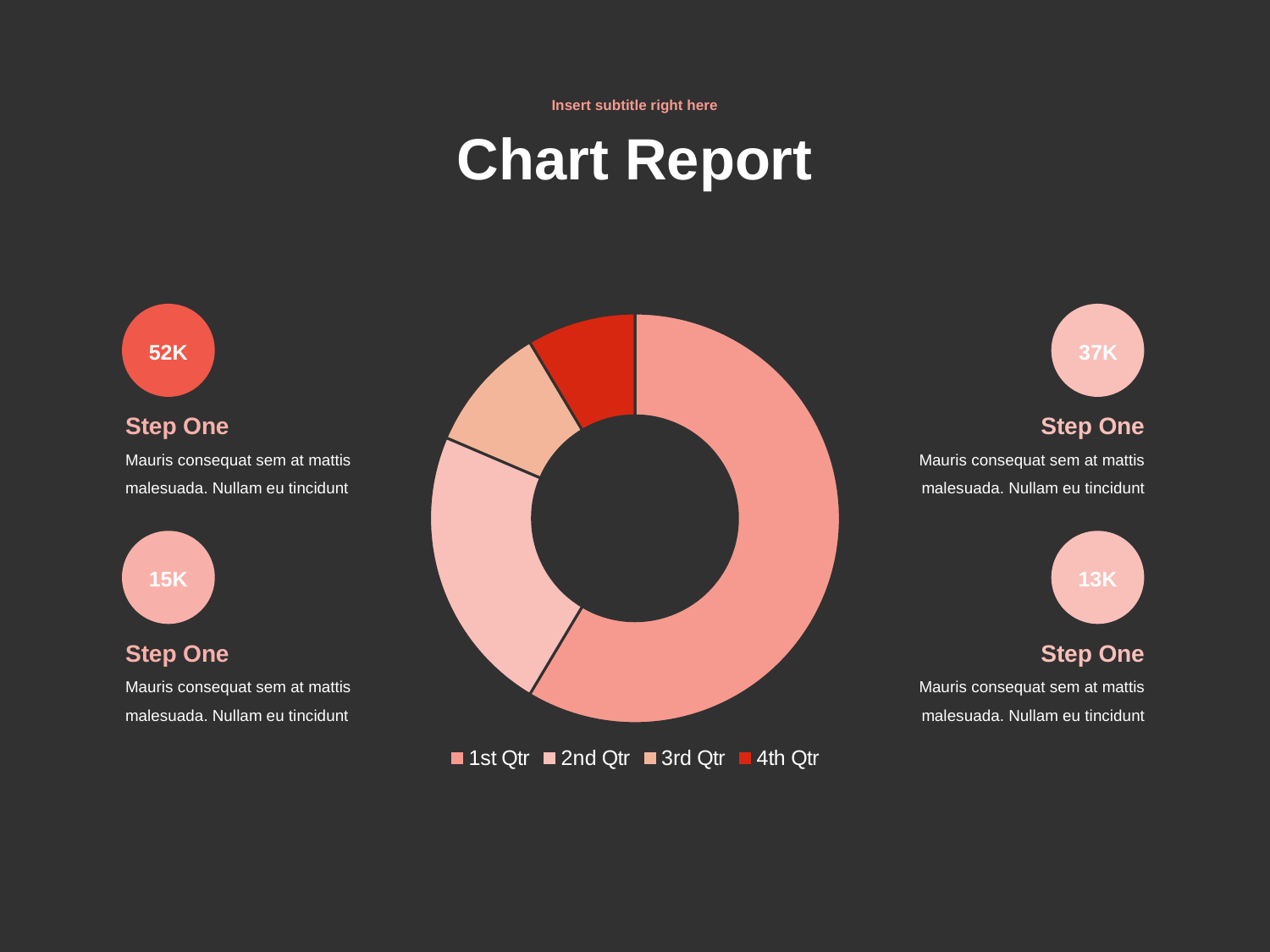

Insert subtitle right here
# Chart Report

### Chart

| Category | Sales |
|---|---|
| 1st Qtr | 8.2 |
| 2nd Qtr | 3.2 |
| 3rd Qtr | 1.4 |
| 4th Qtr | 1.2 |
52K
37K
Step One
Step One
Mauris consequat sem at mattis malesuada. Nullam eu tincidunt
Mauris consequat sem at mattis malesuada. Nullam eu tincidunt

15K
13K
Step One
Step One
Mauris consequat sem at mattis malesuada. Nullam eu tincidunt
Mauris consequat sem at mattis malesuada. Nullam eu tincidunt